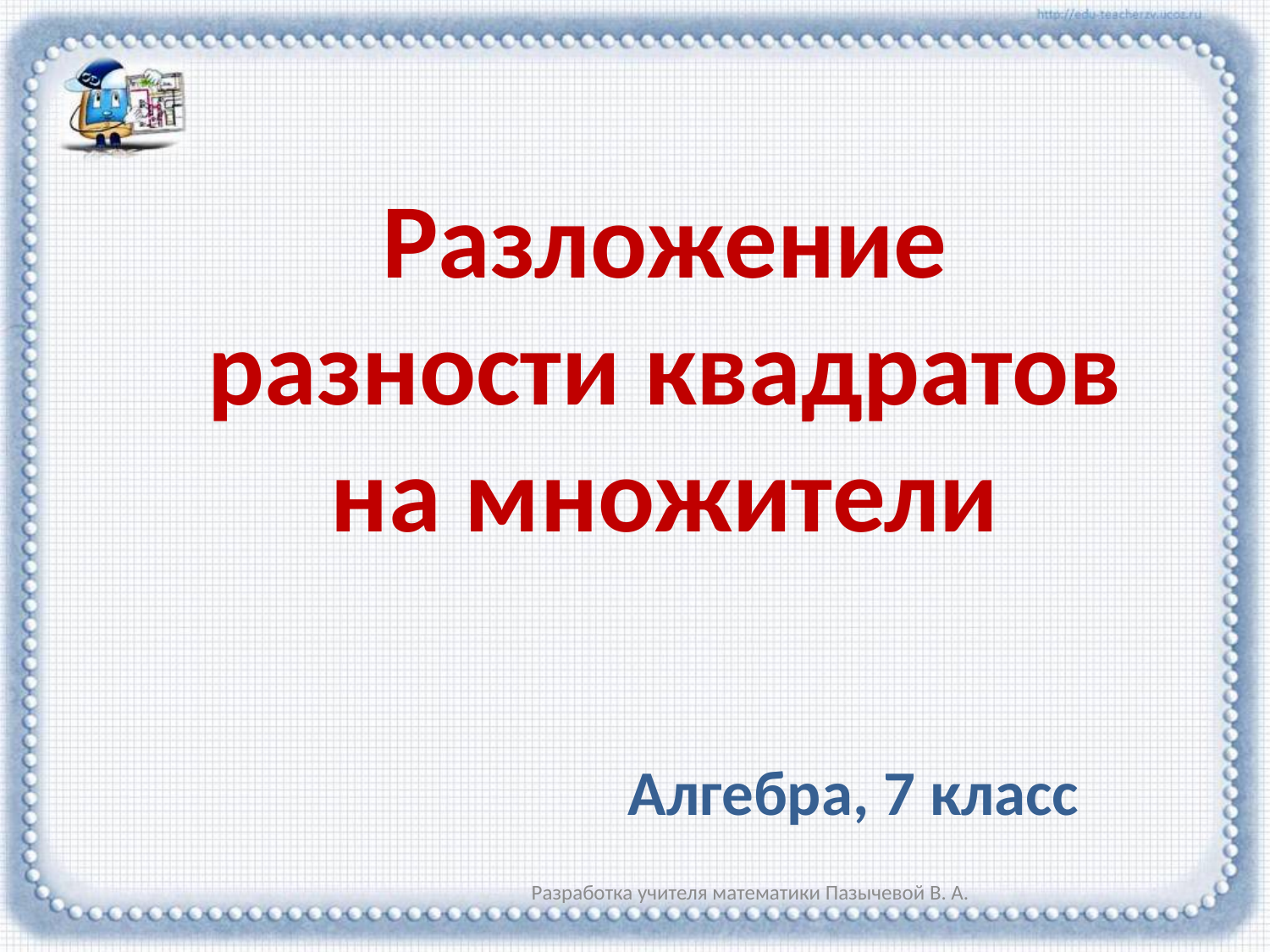

Разложение
 разности квадратов
на множители
Алгебра, 7 класс
Разработка учителя математики Пазычевой В. А.